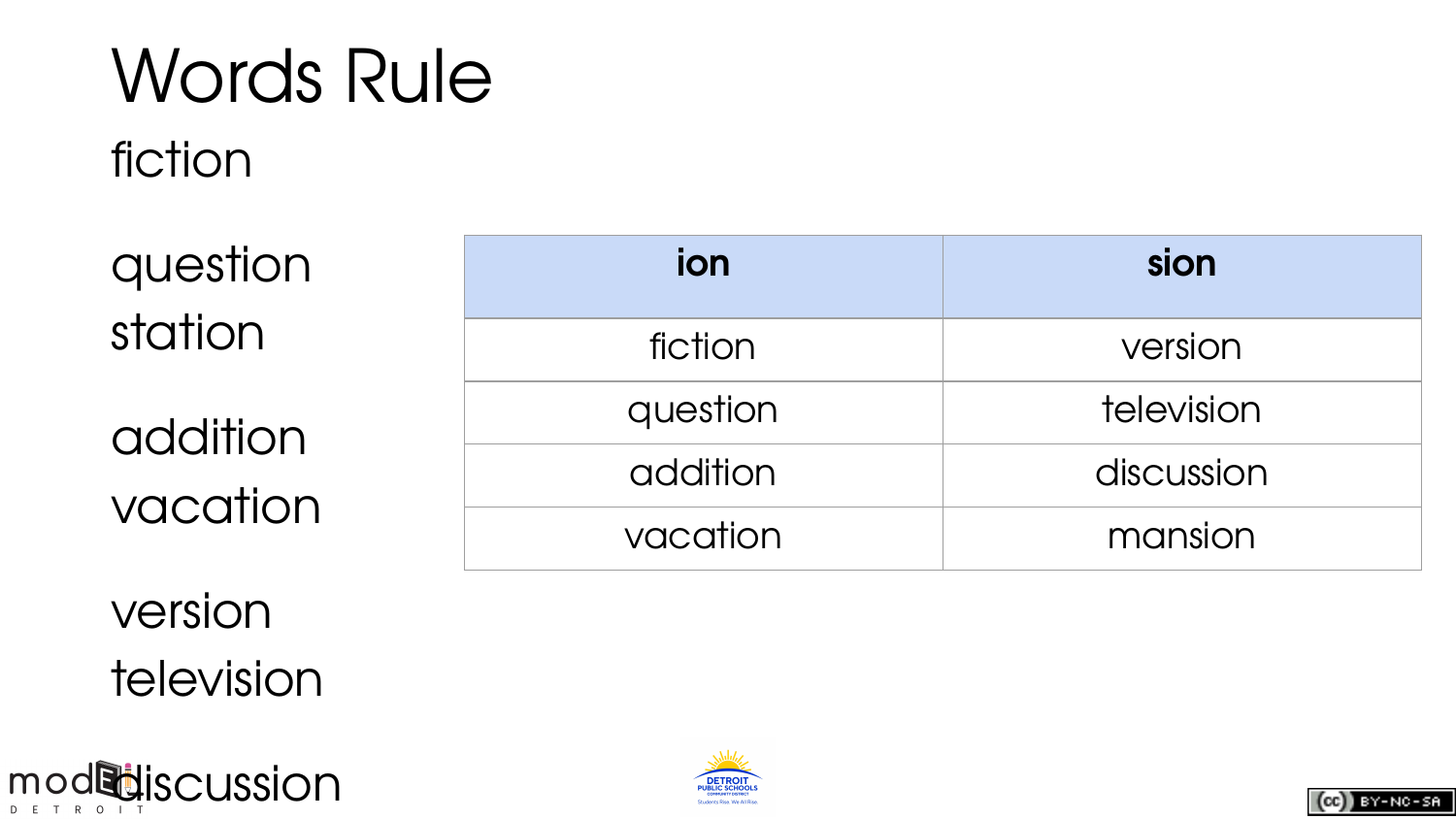

# Words Rule
fiction                                        question
station                                       addition
vacation                                   version
television                                   discussion
mansion
| ion | sion |
| --- | --- |
| fiction | version |
| question | television |
| addition | discussion |
| vacation | mansion |